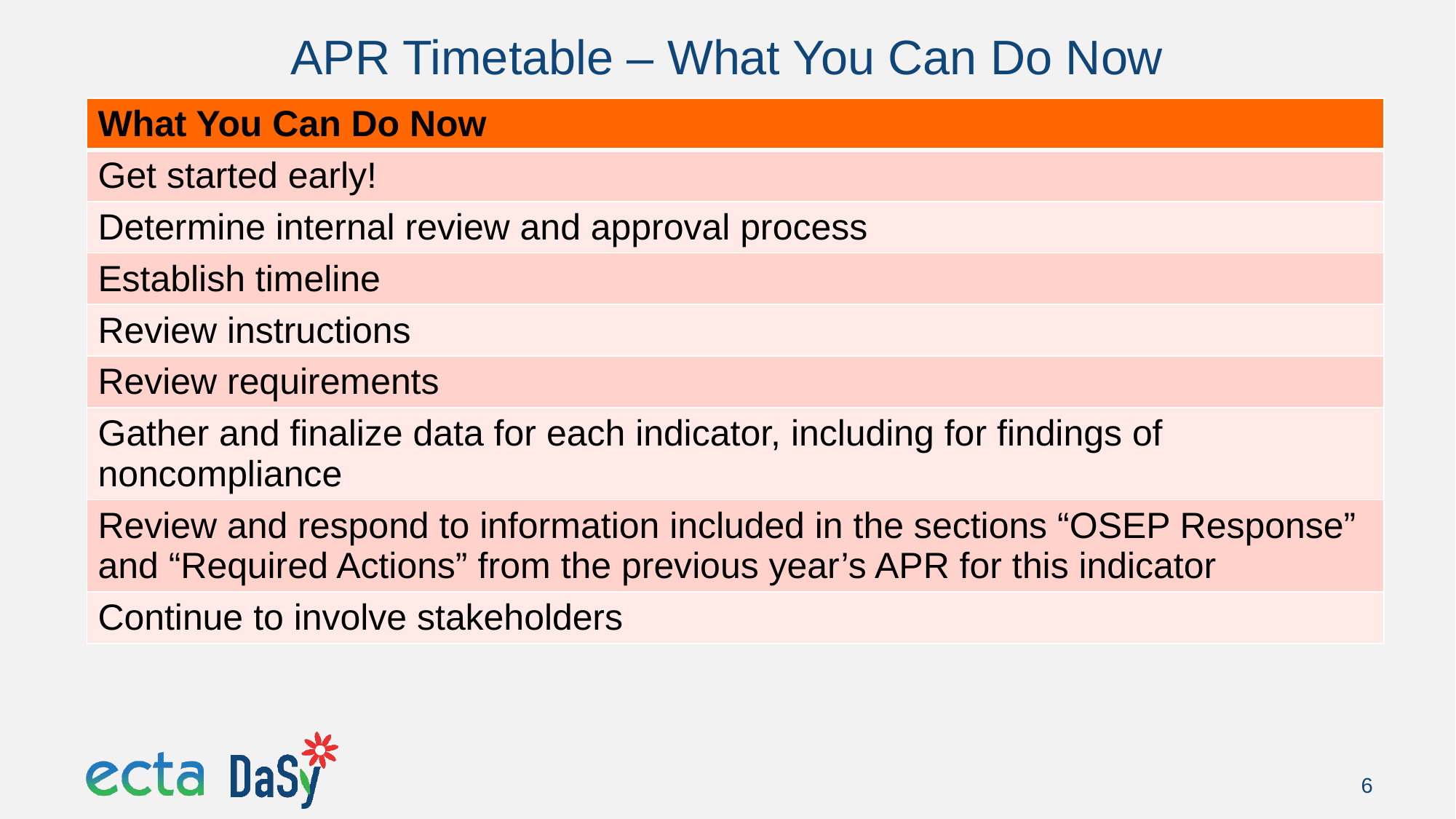

# APR Timetable – What You Can Do Now
| What You Can Do Now |
| --- |
| Get started early! |
| Determine internal review and approval process |
| Establish timeline |
| Review instructions |
| Review requirements |
| Gather and finalize data for each indicator, including for findings of noncompliance |
| Review and respond to information included in the sections “OSEP Response” and “Required Actions” from the previous year’s APR for this indicator |
| Continue to involve stakeholders |
6